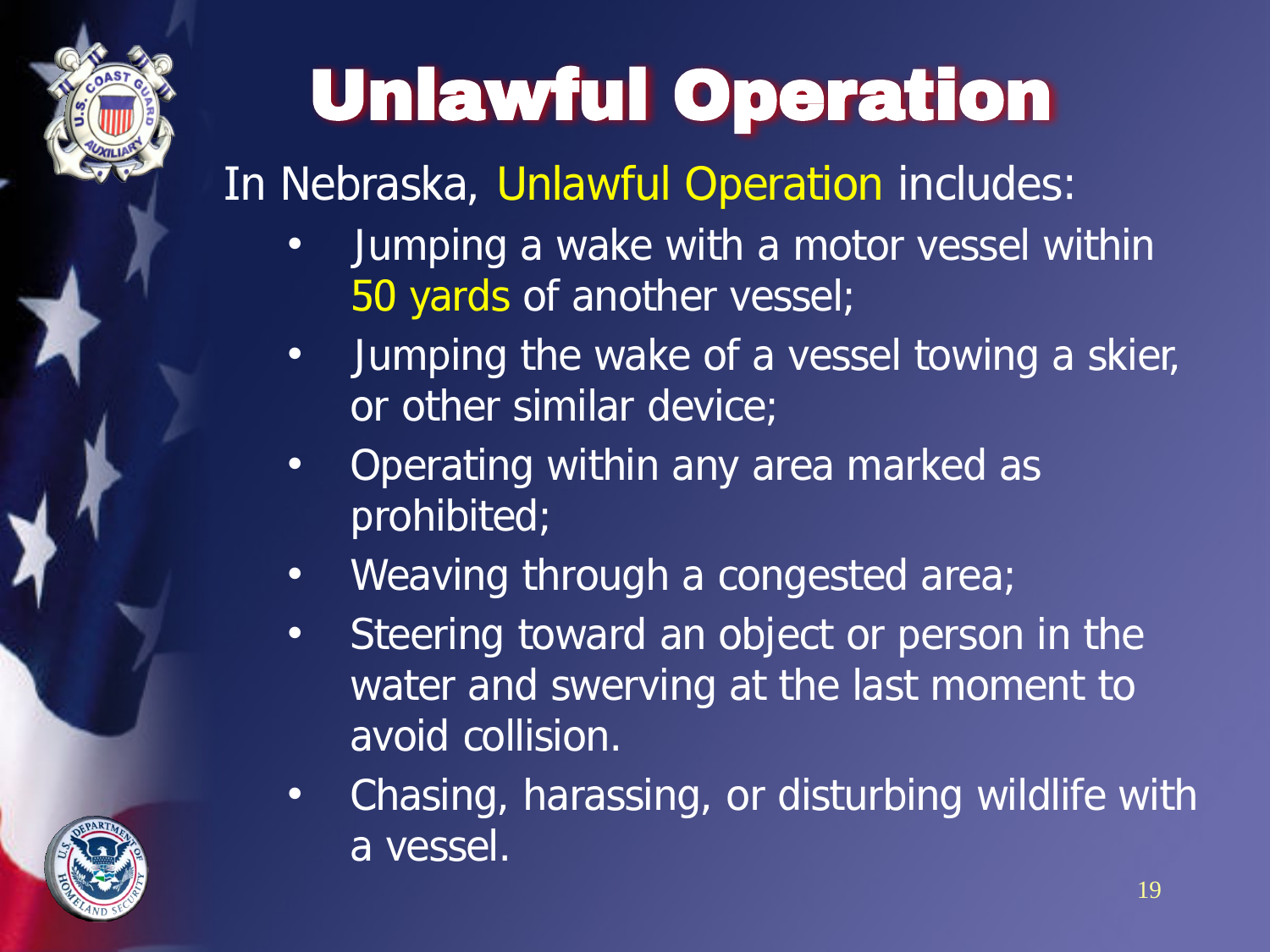

# Unlawful Operation
In Nebraska, Unlawful Operation includes:
Jumping a wake with a motor vessel within 50 yards of another vessel;
Jumping the wake of a vessel towing a skier, or other similar device;
Operating within any area marked as prohibited;
Weaving through a congested area;
Steering toward an object or person in the water and swerving at the last moment to avoid collision.
Chasing, harassing, or disturbing wildlife with a vessel.
19